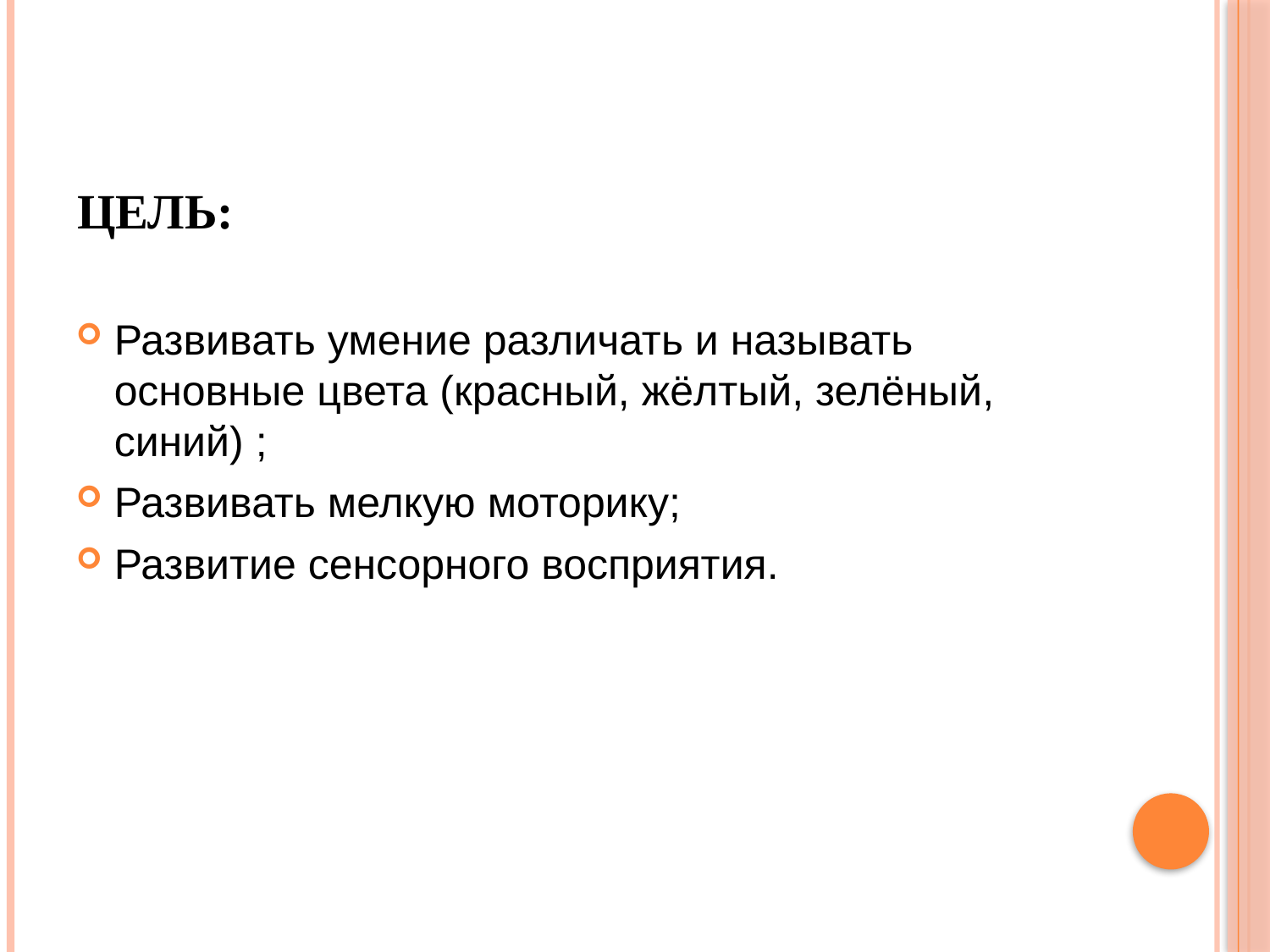

# Цель:
Развивать умение различать и называть основные цвета (красный, жёлтый, зелёный, синий) ;
Развивать мелкую моторику;
Развитие сенсорного восприятия.